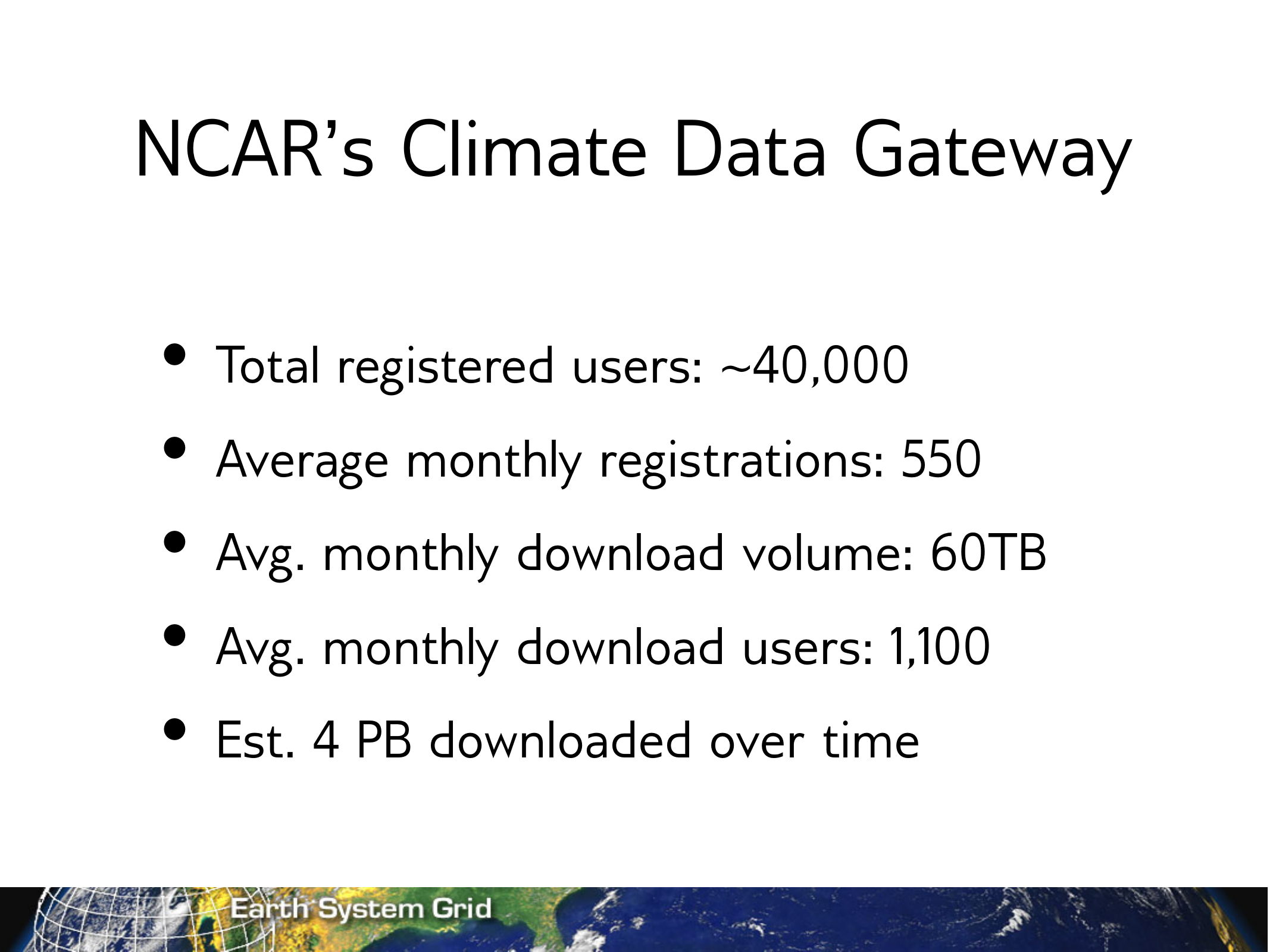

# NCAR’s Climate Data Gateway
Total registered users: ~40,000
Average monthly registrations: 550
Avg. monthly download volume: 60TB
Avg. monthly download users: 1,100
Est. 4 PB downloaded over time